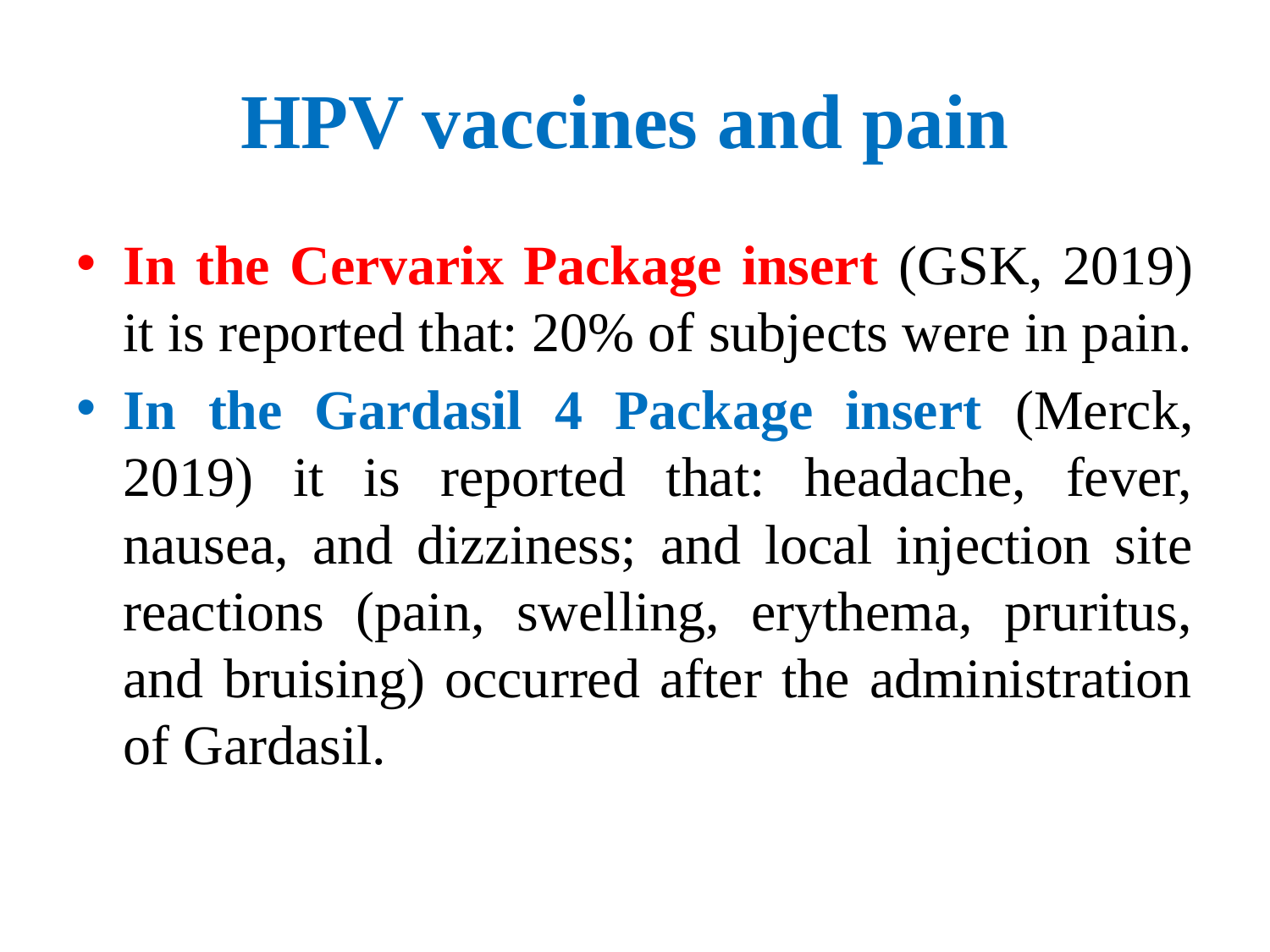

# HPV vaccines and pain
In the Cervarix Package insert (GSK, 2019) it is reported that: 20% of subjects were in pain.
In the Gardasil 4 Package insert (Merck, 2019) it is reported that: headache, fever, nausea, and dizziness; and local injection site reactions (pain, swelling, erythema, pruritus, and bruising) occurred after the administration of Gardasil.